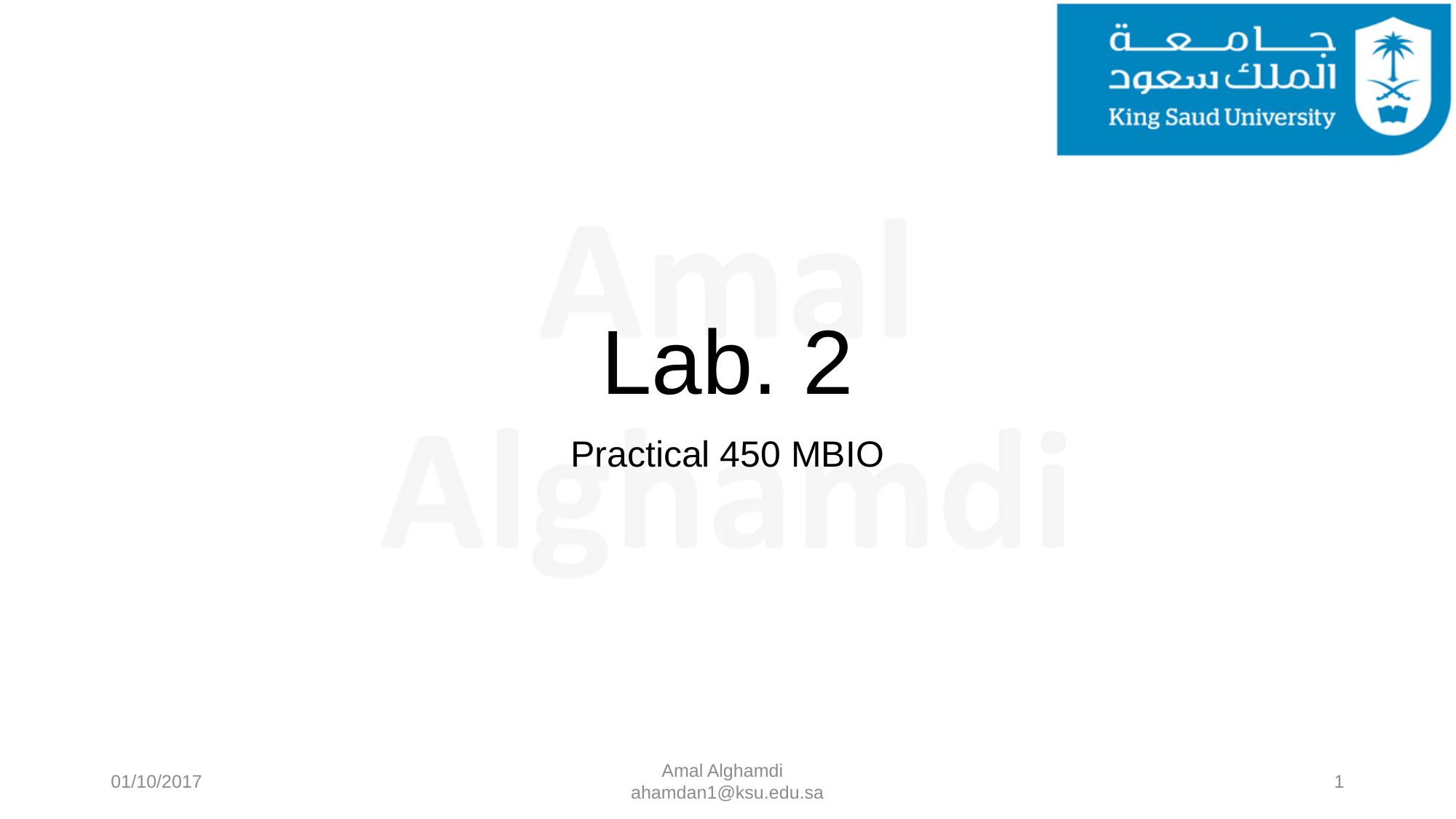

# Lab. 2
Practical 450 MBIO

01/10/2017
Amal Alghamdi
ahamdan1@ksu.edu.sa
1